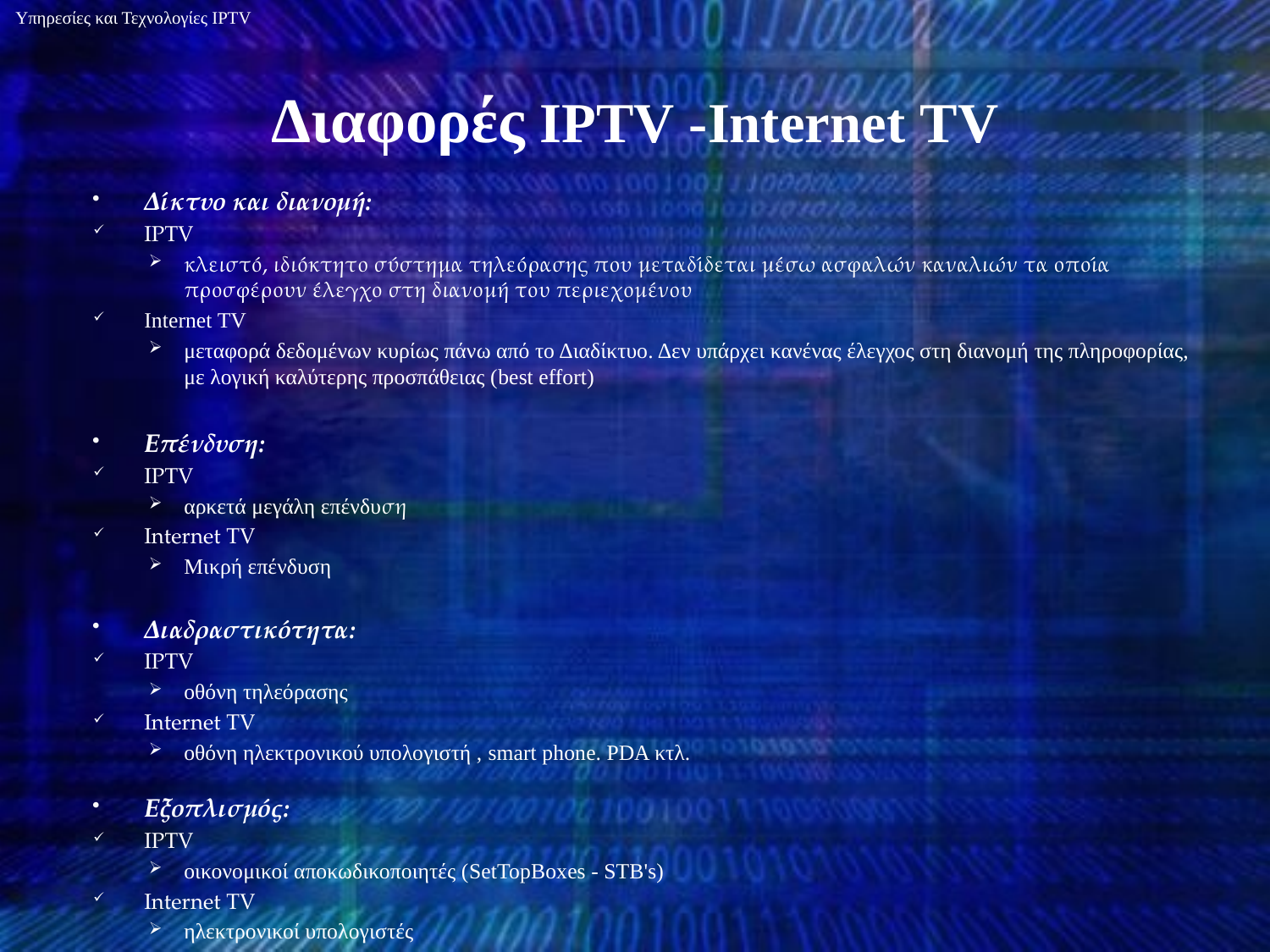

Υπηρεσίες και Τεχνολογίες IPTV
# Διαφορές IPTV -Internet TV
Δίκτυο και διανομή:
IPTV
κλειστό, ιδιόκτητο σύστημα τηλεόρασης που μεταδίδεται μέσω ασφαλών καναλιών τα οποία προσφέρουν έλεγχο στη διανομή του περιεχομένου
Internet TV
μεταφορά δεδομένων κυρίως πάνω από το Διαδίκτυο. Δεν υπάρχει κανένας έλεγχος στη διανομή της πληροφορίας, με λογική καλύτερης προσπάθειας (best effort)

Επένδυση:
IPTV
αρκετά μεγάλη επένδυση
Internet TV
Μικρή επένδυση

Διαδραστικότητα:
IPTV
οθόνη τηλεόρασης
Internet TV
οθόνη ηλεκτρονικού υπολογιστή , smart phone. PDA κτλ.

Εξοπλισμός:
IPTV
οικονομικοί αποκωδικοποιητές (SetTopBoxes - STB's)
Internet TV
ηλεκτρονικοί υπολογιστές